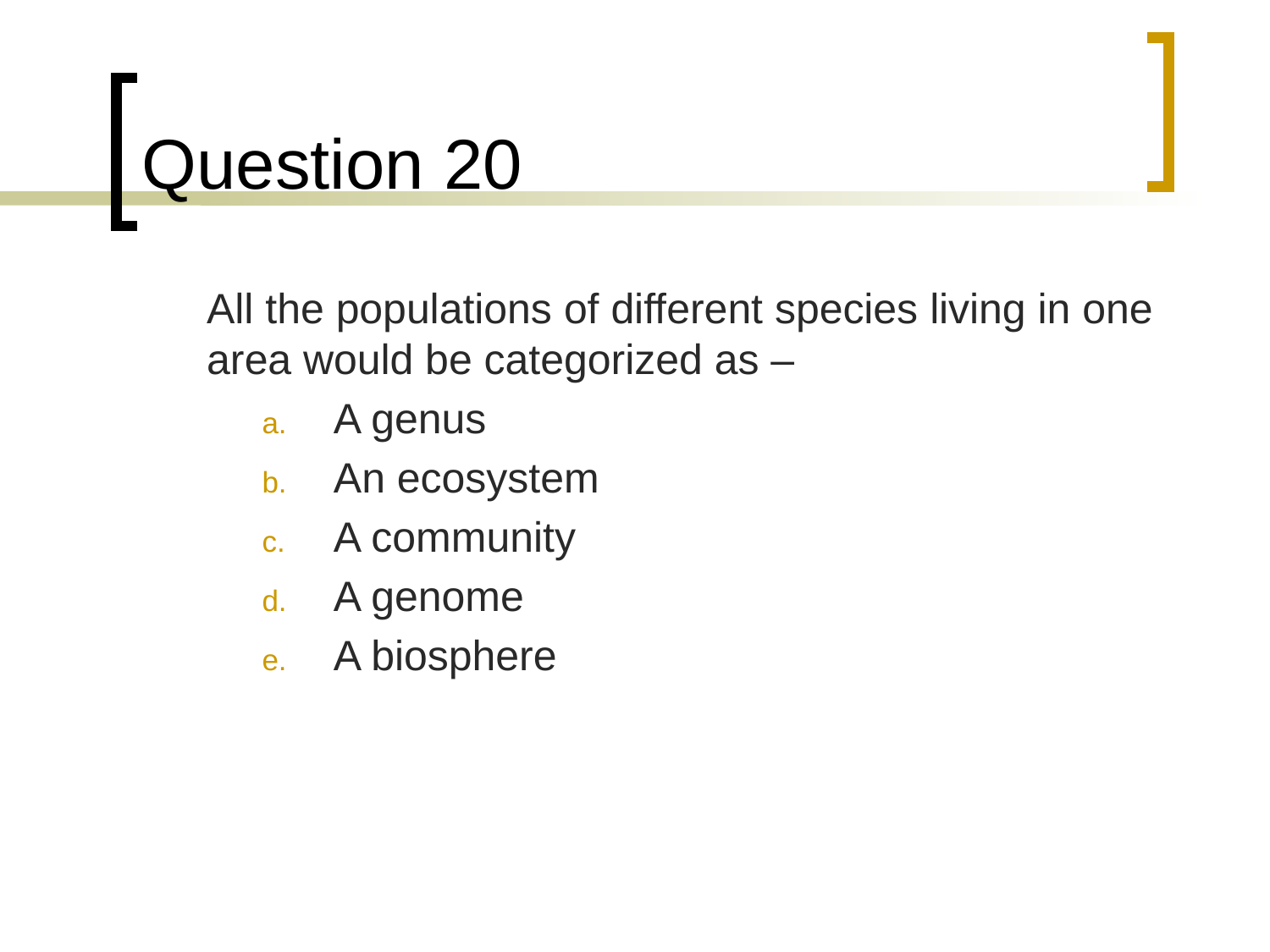

# Question 20
	All the populations of different species living in one area would be categorized as –
A genus
An ecosystem
A community
A genome
A biosphere